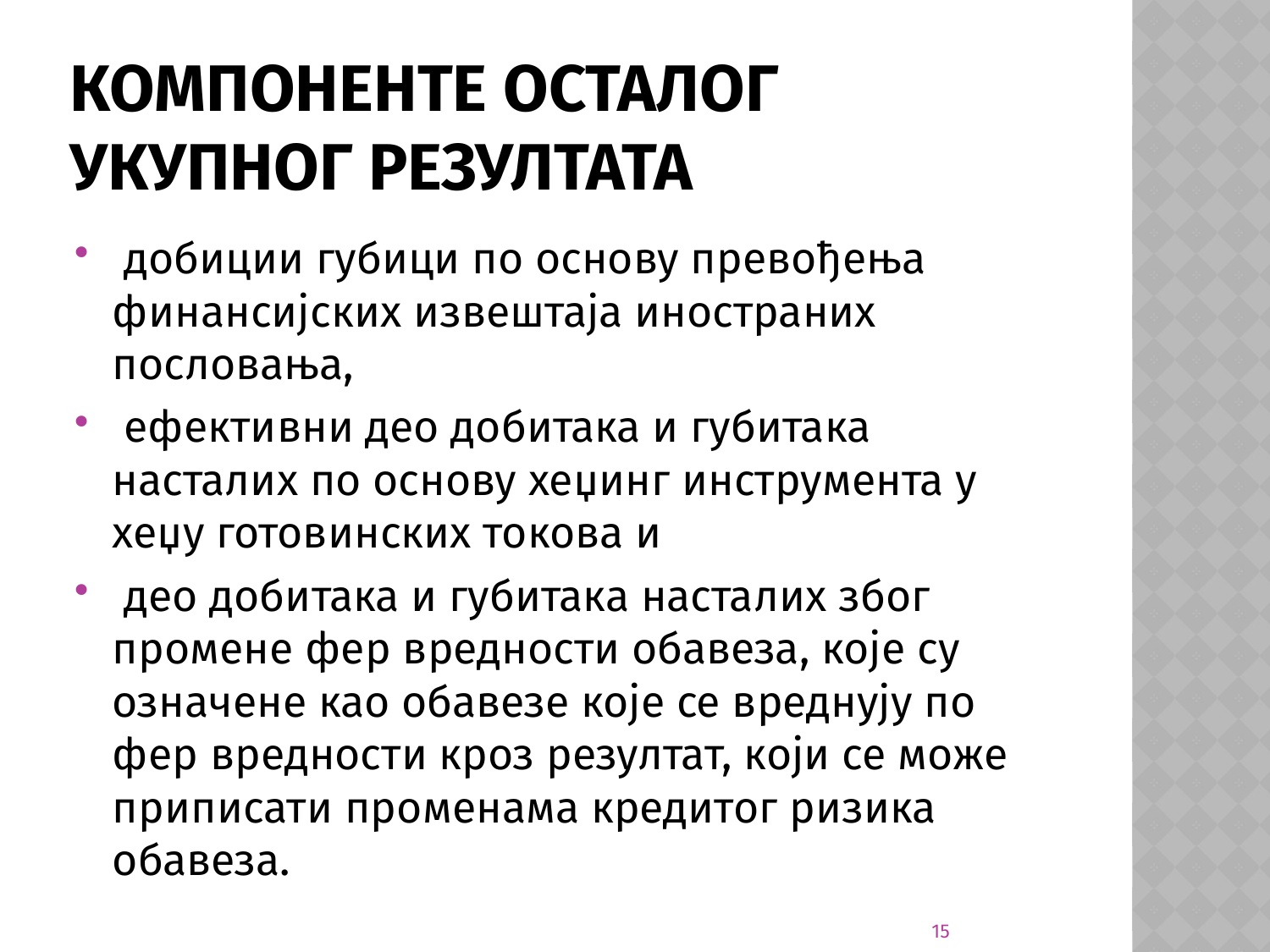

# Компоненте осталог укупног резултата
 добиции губици по основу превођења финансијских извештаја иностраних пословања,
 ефективни део добитака и губитака насталих по основу хеџинг инструмента у хеџу готовинских токова и
 део добитака и губитака насталих због промене фер вредности обавеза, које су означене као обавезе које се вреднују по фер вредности кроз резултат, који се може приписати променама кредитог ризика обавеза.

15